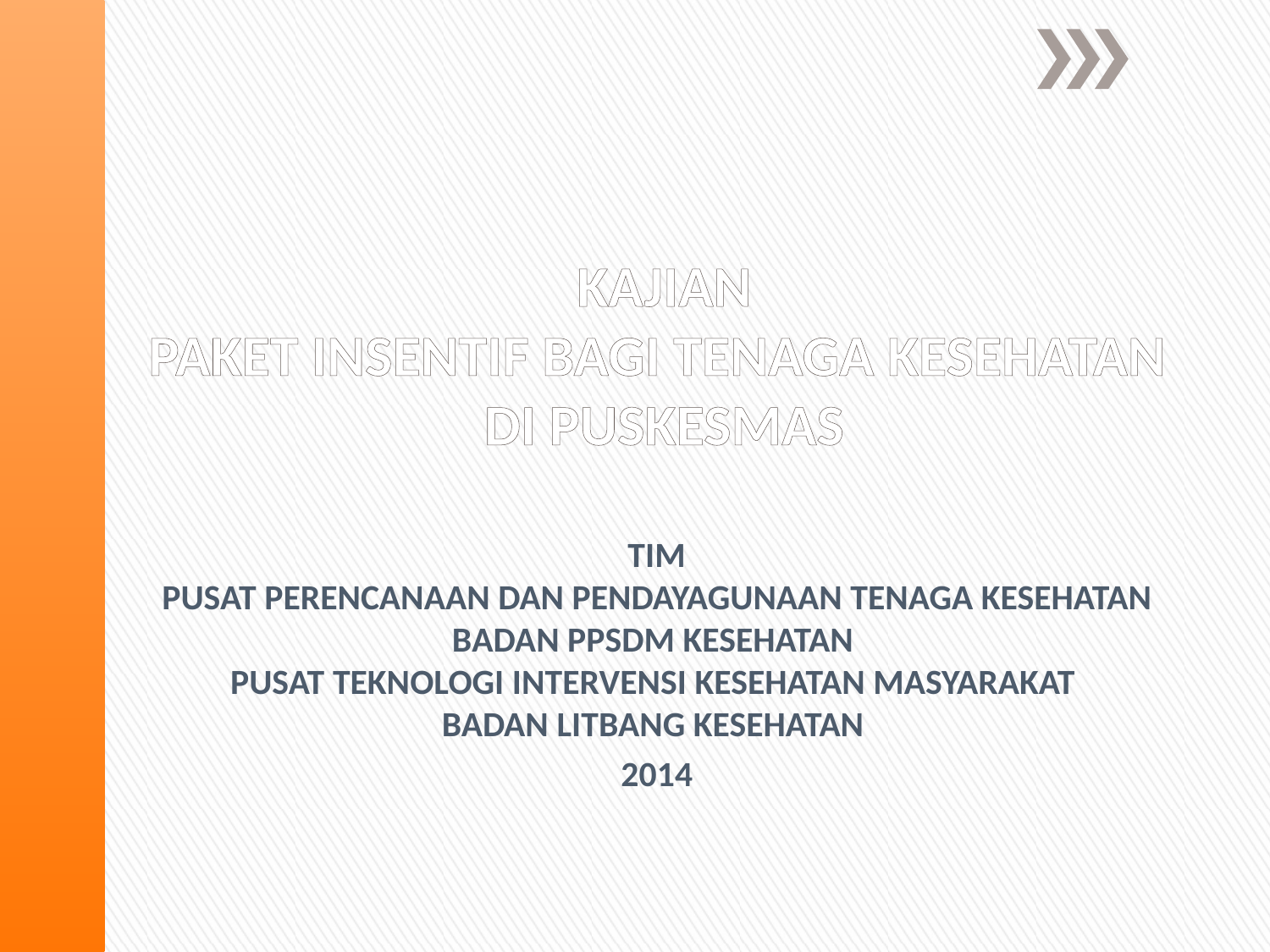

# KAJIAN PAKET INSENTIF BAGI TENAGA KESEHATAN DI PUSKESMAS
TIM
PUSAT PERENCANAAN DAN PENDAYAGUNAAN TENAGA KESEHATAN BADAN PPSDM KESEHATAN
PUSAT TEKNOLOGI INTERVENSI KESEHATAN MASYARAKAT
BADAN LITBANG KESEHATAN
2014